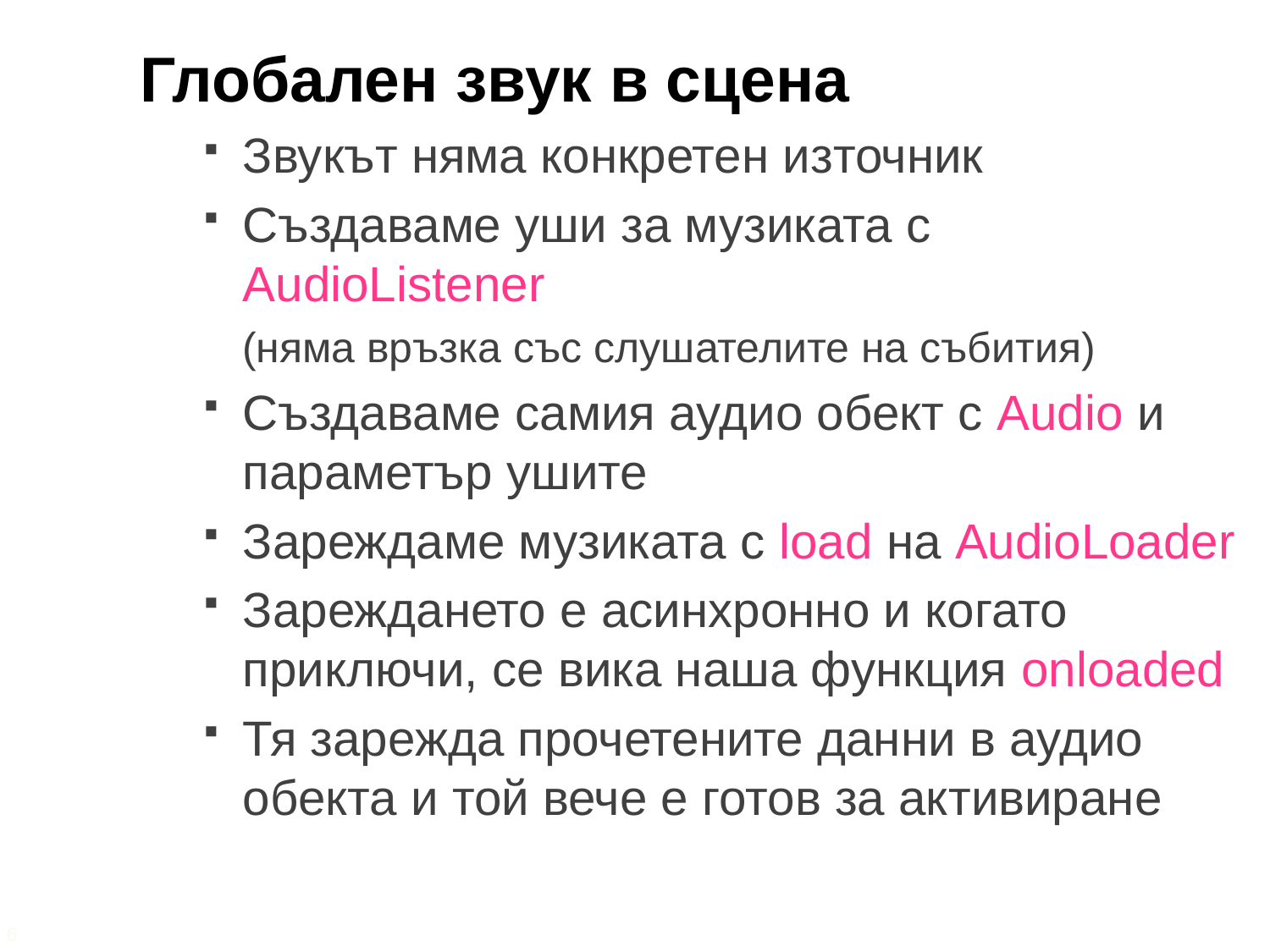

Глобален звук в сцена
Звукът няма конкретен източник
Създаваме уши за музиката с AudioListener
(няма връзка със слушателите на събития)
Създаваме самия аудио обект с Audio и параметър ушите
Зареждаме музиката с load на AudioLoader
Зареждането е асинхронно и когато приключи, се вика наша функция onloaded
Тя зарежда прочетените данни в аудио обекта и той вече е готов за активиране